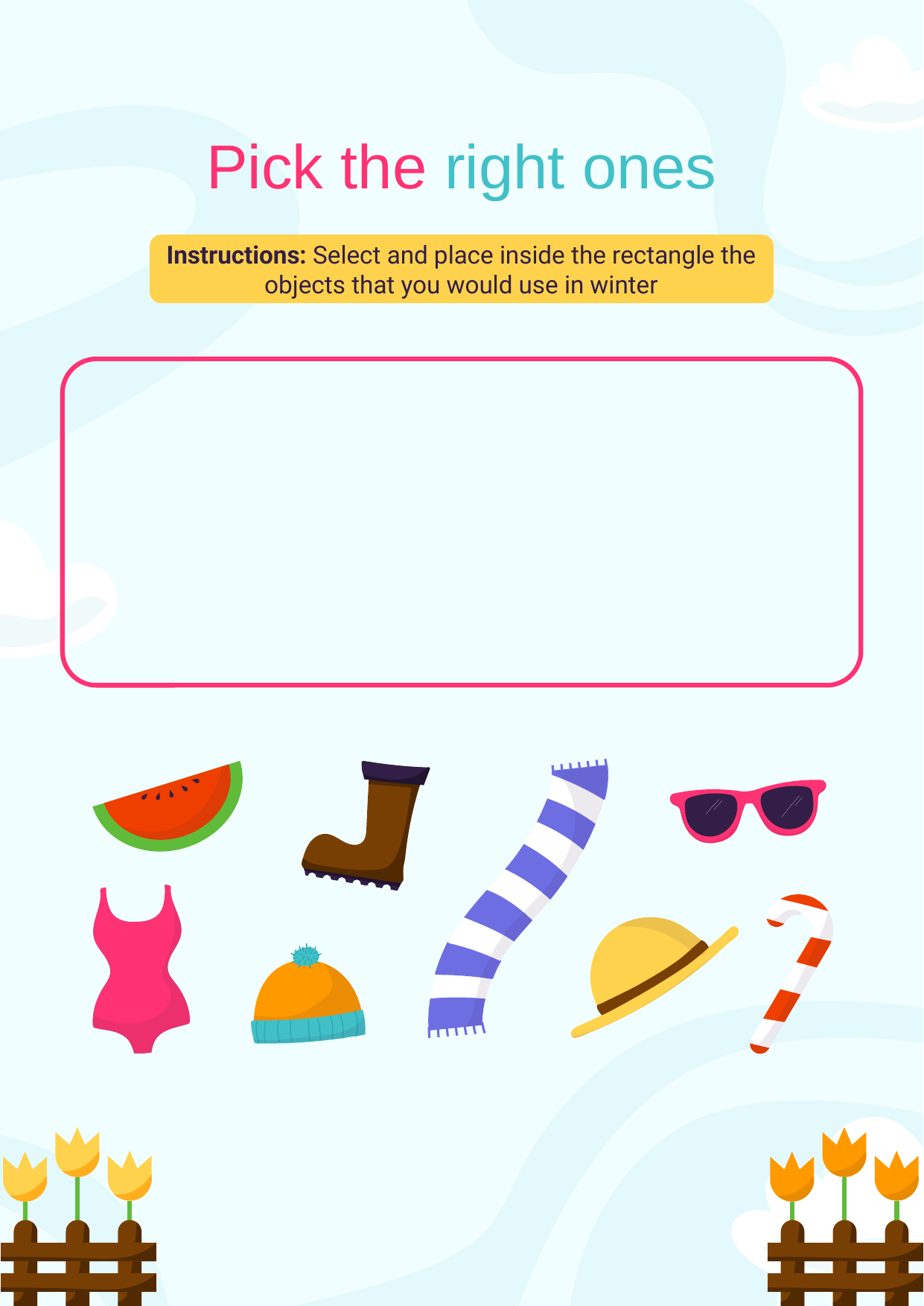

# Pick the right ones
Instructions: Select and place inside the rectangle the objects that you would use in winter